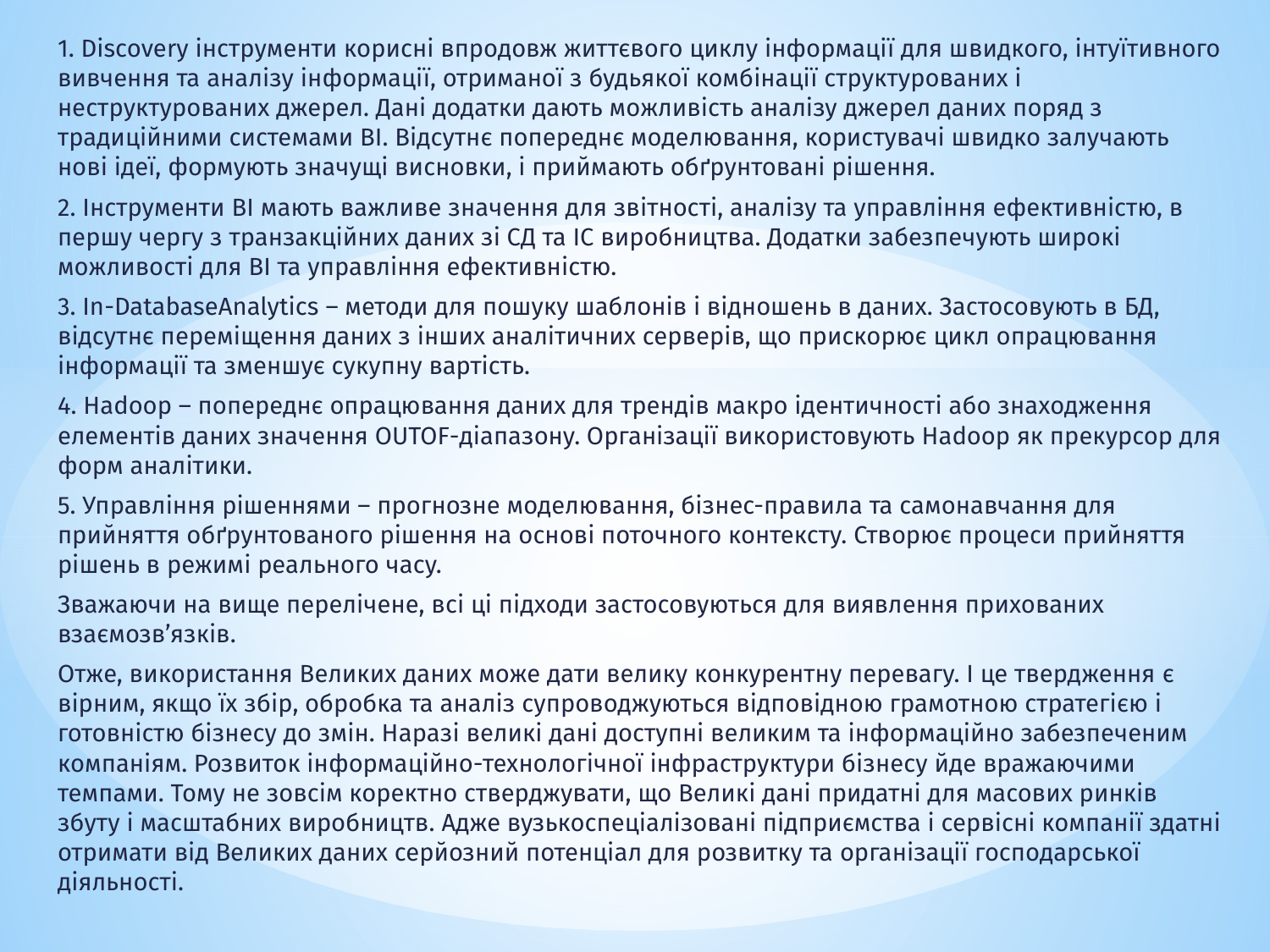

1. Discovery інструменти корисні впродовж життєвого циклу інформації для швидкого, інтуїтивного вивчення та аналізу інформації, отриманої з будьякої комбінації структурованих і неструктурованих джерел. Дані додатки дають можливість аналізу джерел даних поряд з традиційними системами BI. Відсутнє попереднє моделювання, користувачі швидко залучають нові ідеї, формують значущі висновки, і приймають обґрунтовані рішення.
2. Інструменти BI мають важливе значення для звітності, аналізу та управління ефективністю, в першу чергу з транзакційних даних зі СД та ІС виробництва. Додатки забезпечують широкі можливості для BI та управління ефективністю.
3. In-DatabaseAnalytics – методи для пошуку шаблонів і відношень в даних. Застосовують в БД, відсутнє переміщення даних з інших аналітичних серверів, що прискорює цикл опрацювання інформації та зменшує сукупну вартість.
4. Hadoop – попереднє опрацювання даних для трендів макро ідентичності або знаходження елементів даних значення OUTOF-діапазону. Організації використовують Hadoop як прекурсор для форм аналітики.
5. Управління рішеннями – прогнозне моделювання, бізнес-правила та самонавчання для прийняття обґрунтованого рішення на основі поточного контексту. Створює процеси прийняття рішень в режимі реального часу.
Зважаючи на вище перелічене, всі ці підходи застосовуються для виявлення прихованих взаємозв’язків.
Отже, використання Великих даних може дати велику конкурентну перевагу. І це твердження є вірним, якщо їх збір, обробка та аналіз супроводжуються відповідною грамотною стратегією і готовністю бізнесу до змін. Наразі великі дані доступні великим та інформаційно забезпеченим компаніям. Розвиток інформаційно-технологічної інфраструктури бізнесу йде вражаючими темпами. Тому не зовсім коректно стверджувати, що Великі дані придатні для масових ринків збуту і масштабних виробництв. Адже вузькоспеціалізовані підприємства і сервісні компанії здатні отримати від Великих даних серйозний потенціал для розвитку та організації господарської діяльності.